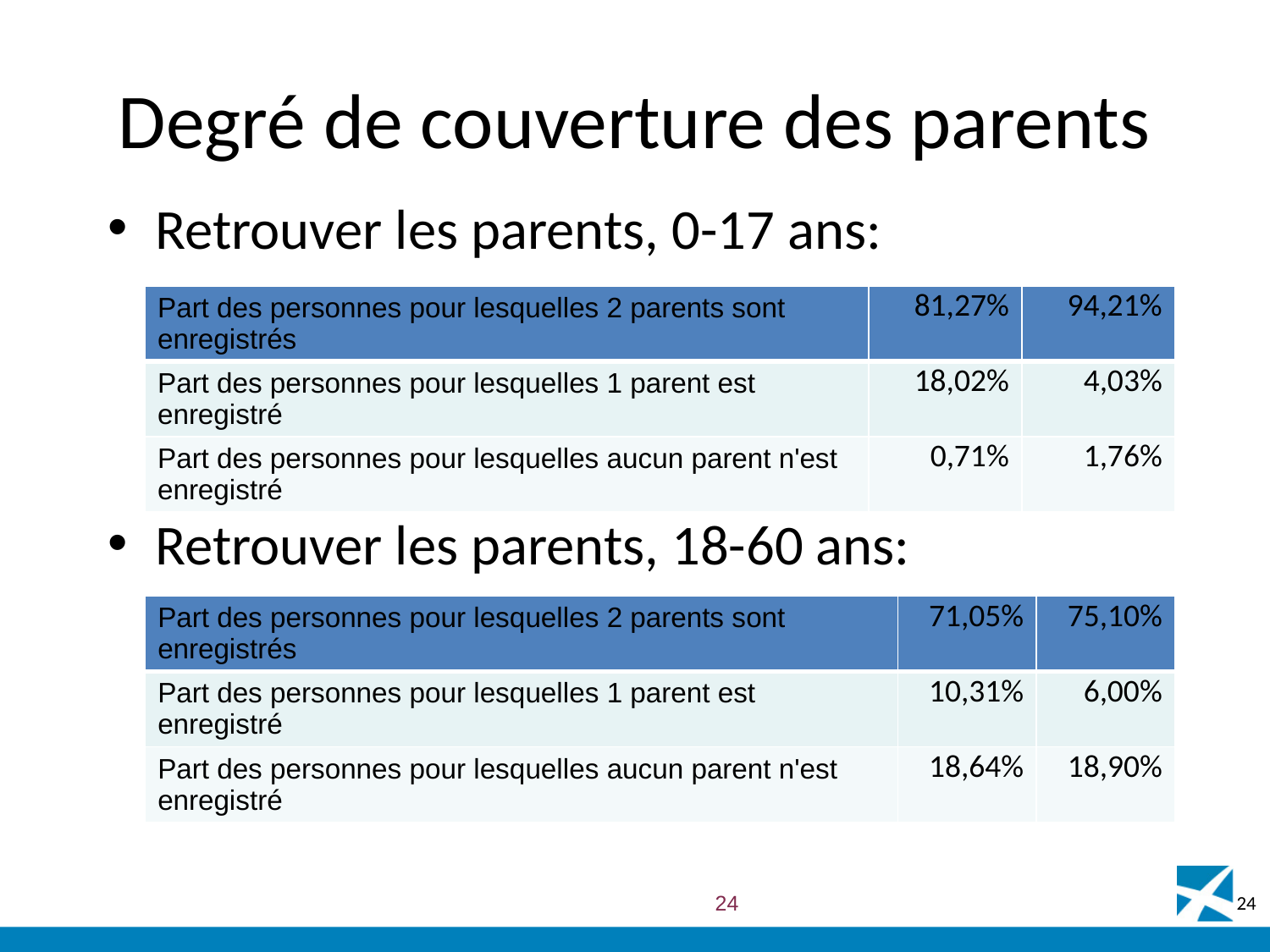

# Degré de couverture des parents
Retrouver les parents, 0-17 ans:

Retrouver les parents, 18-60 ans:

| Part des personnes pour lesquelles 2 parents sont enregistrés | 81,27% | 94,21% |
| --- | --- | --- |
| Part des personnes pour lesquelles 1 parent est enregistré | 18,02% | 4,03% |
| Part des personnes pour lesquelles aucun parent n'est enregistré | 0,71% | 1,76% |
| Part des personnes pour lesquelles 2 parents sont enregistrés | 71,05% | 75,10% |
| --- | --- | --- |
| Part des personnes pour lesquelles 1 parent est enregistré | 10,31% | 6,00% |
| Part des personnes pour lesquelles aucun parent n'est enregistré | 18,64% | 18,90% |
24